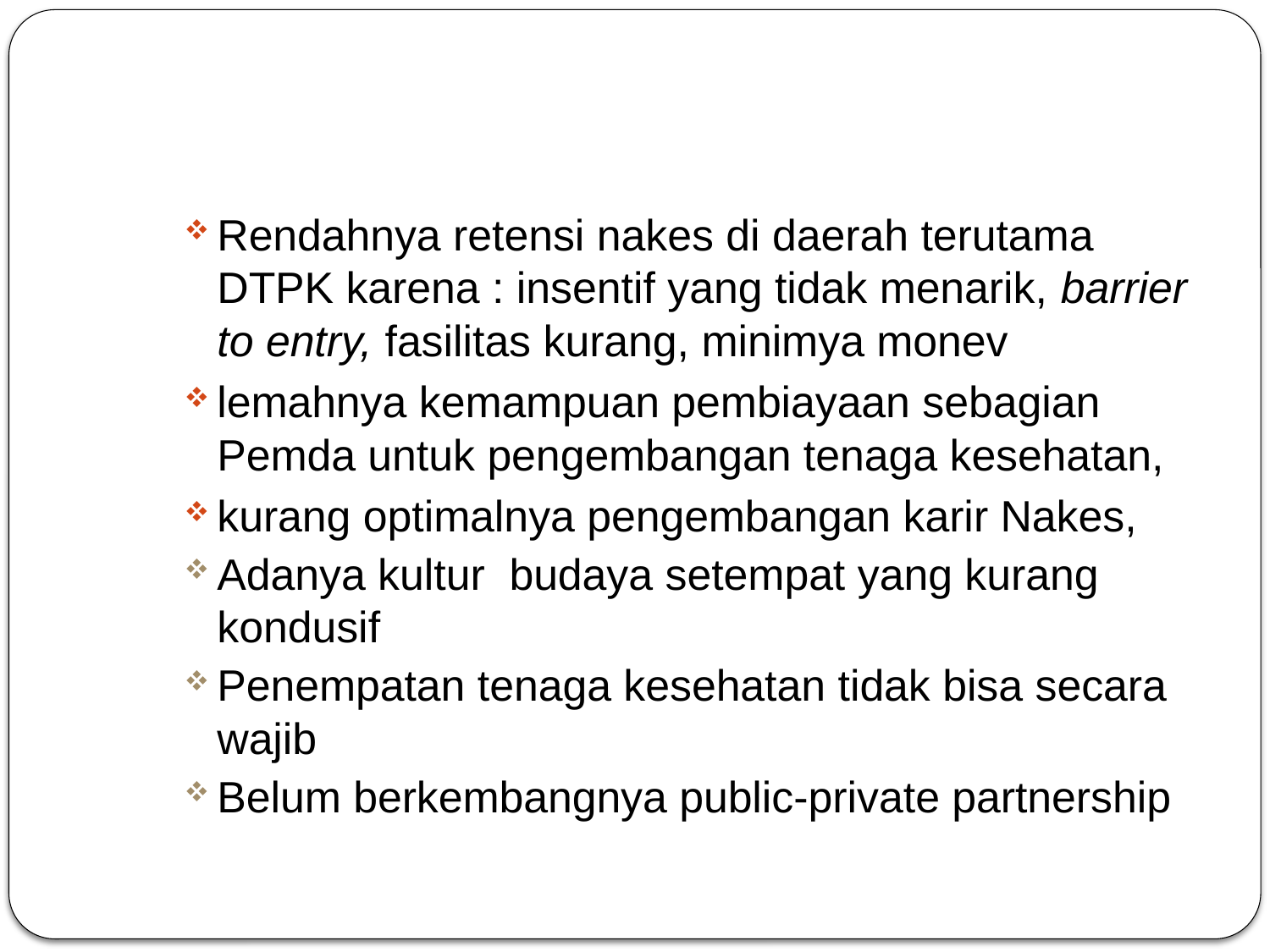

#
Rendahnya retensi nakes di daerah terutama DTPK karena : insentif yang tidak menarik, barrier to entry, fasilitas kurang, minimya monev
lemahnya kemampuan pembiayaan sebagian Pemda untuk pengembangan tenaga kesehatan,
kurang optimalnya pengembangan karir Nakes,
Adanya kultur  budaya setempat yang kurang kondusif
Penempatan tenaga kesehatan tidak bisa secara wajib
Belum berkembangnya public-private partnership